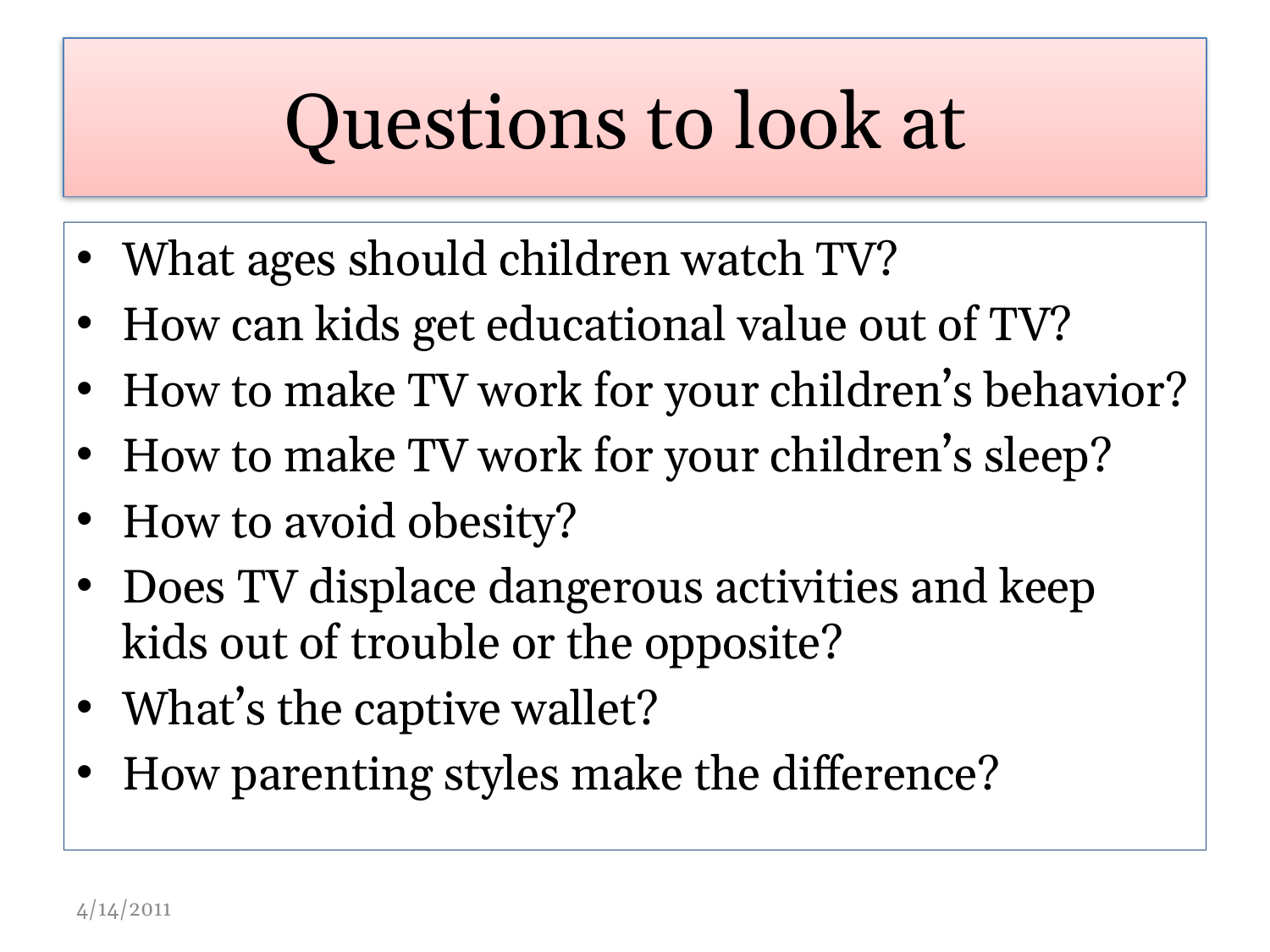

# Questions to look at
What ages should children watch TV?
How can kids get educational value out of TV?
How to make TV work for your children’s behavior?
How to make TV work for your children’s sleep?
How to avoid obesity?
Does TV displace dangerous activities and keep kids out of trouble or the opposite?
What’s the captive wallet?
How parenting styles make the difference?
4/14/2011